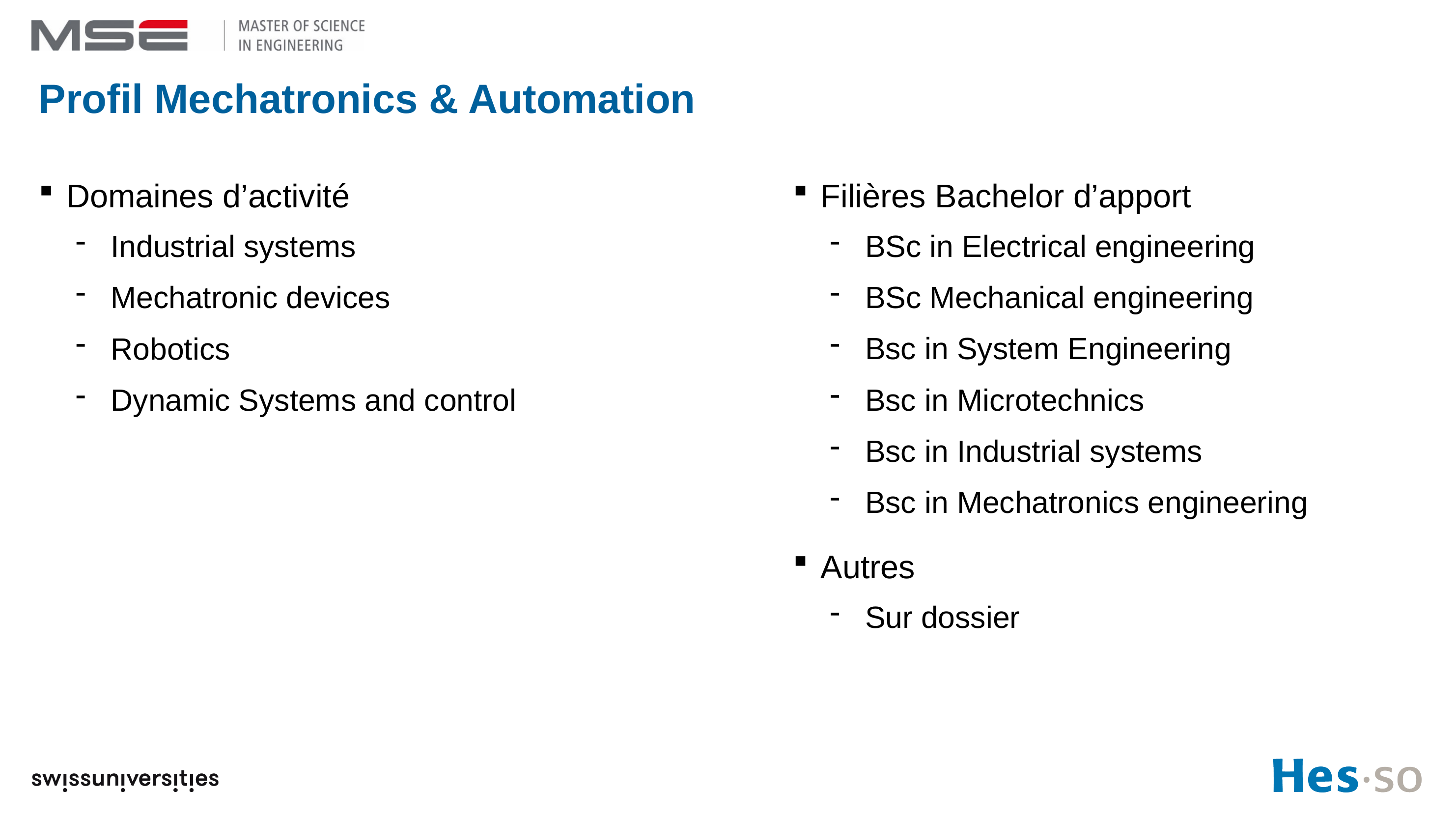

# Profil Mechatronics & Automation
Domaines d’activité
Industrial systems
Mechatronic devices
Robotics
Dynamic Systems and control
Filières Bachelor d’apport
BSc in Electrical engineering
BSc Mechanical engineering
Bsc in System Engineering
Bsc in Microtechnics
Bsc in Industrial systems
Bsc in Mechatronics engineering
Autres
Sur dossier